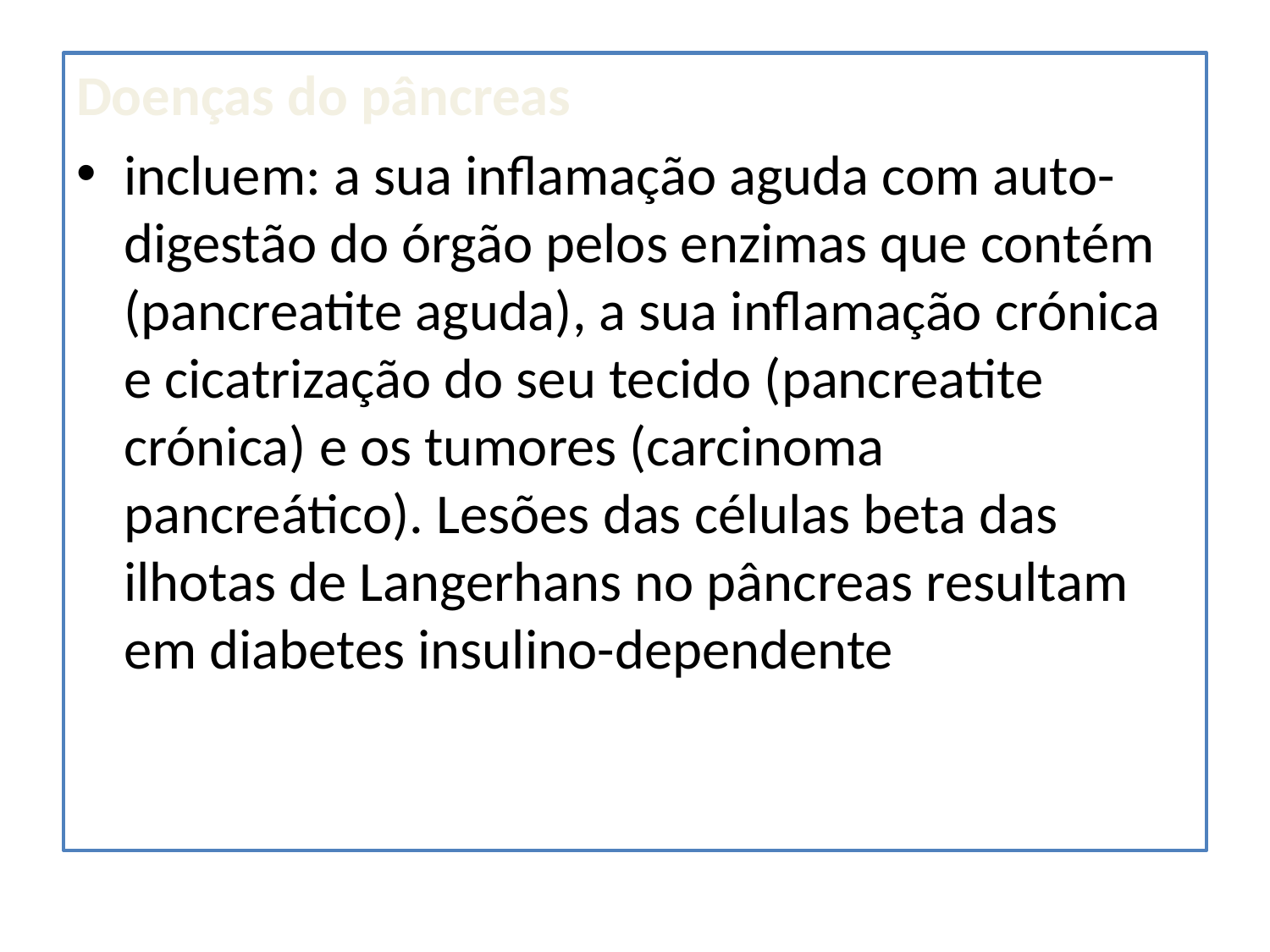

#
Doenças do pâncreas
incluem: a sua inflamação aguda com auto-digestão do órgão pelos enzimas que contém (pancreatite aguda), a sua inflamação crónica e cicatrização do seu tecido (pancreatite crónica) e os tumores (carcinoma pancreático). Lesões das células beta das ilhotas de Langerhans no pâncreas resultam em diabetes insulino-dependente